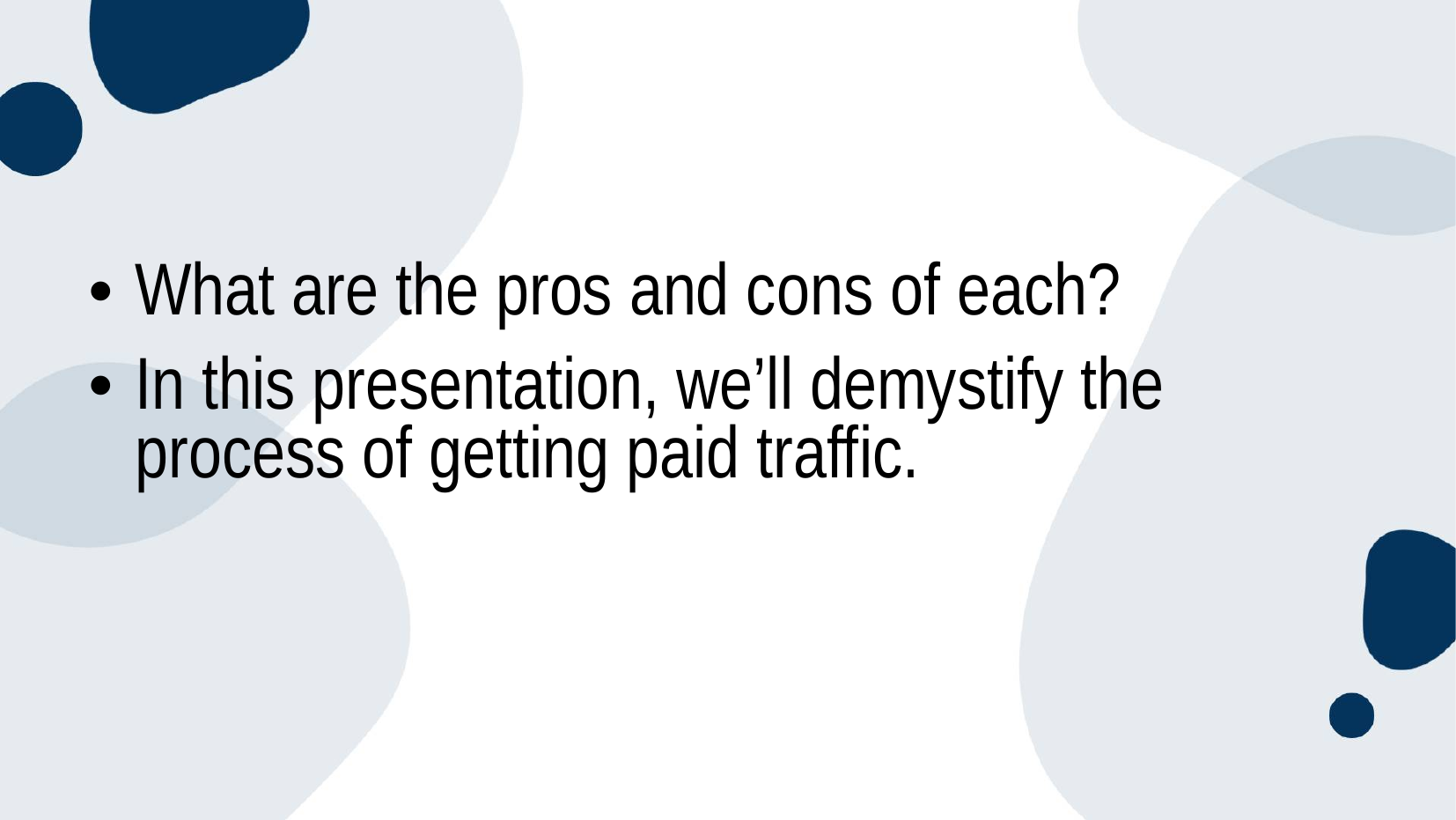

What are the pros and cons of each?
In this presentation, we’ll demystify the process of getting paid traffic.